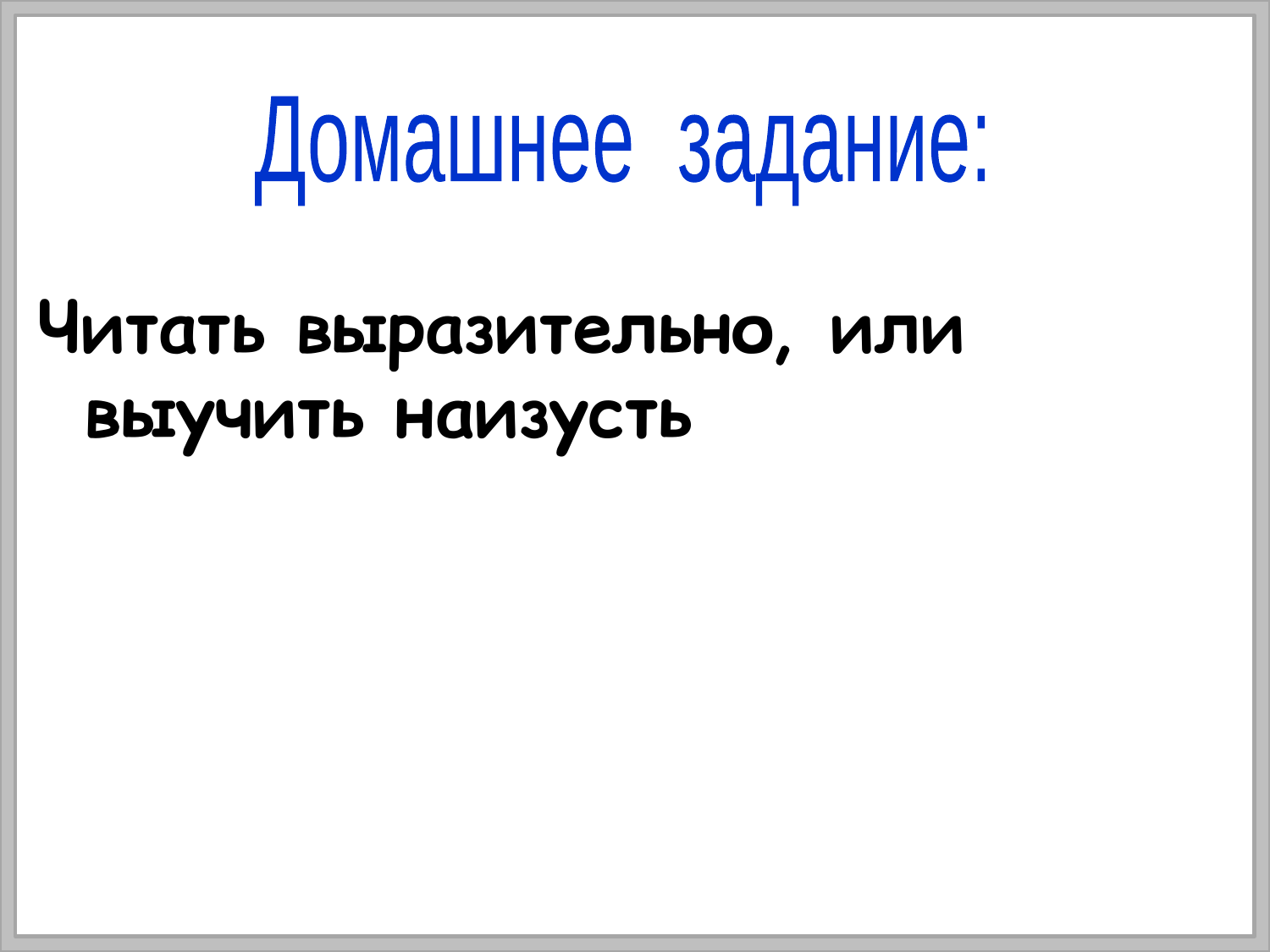

Домашнее  задание:
Читать выразительно, или выучить наизусть